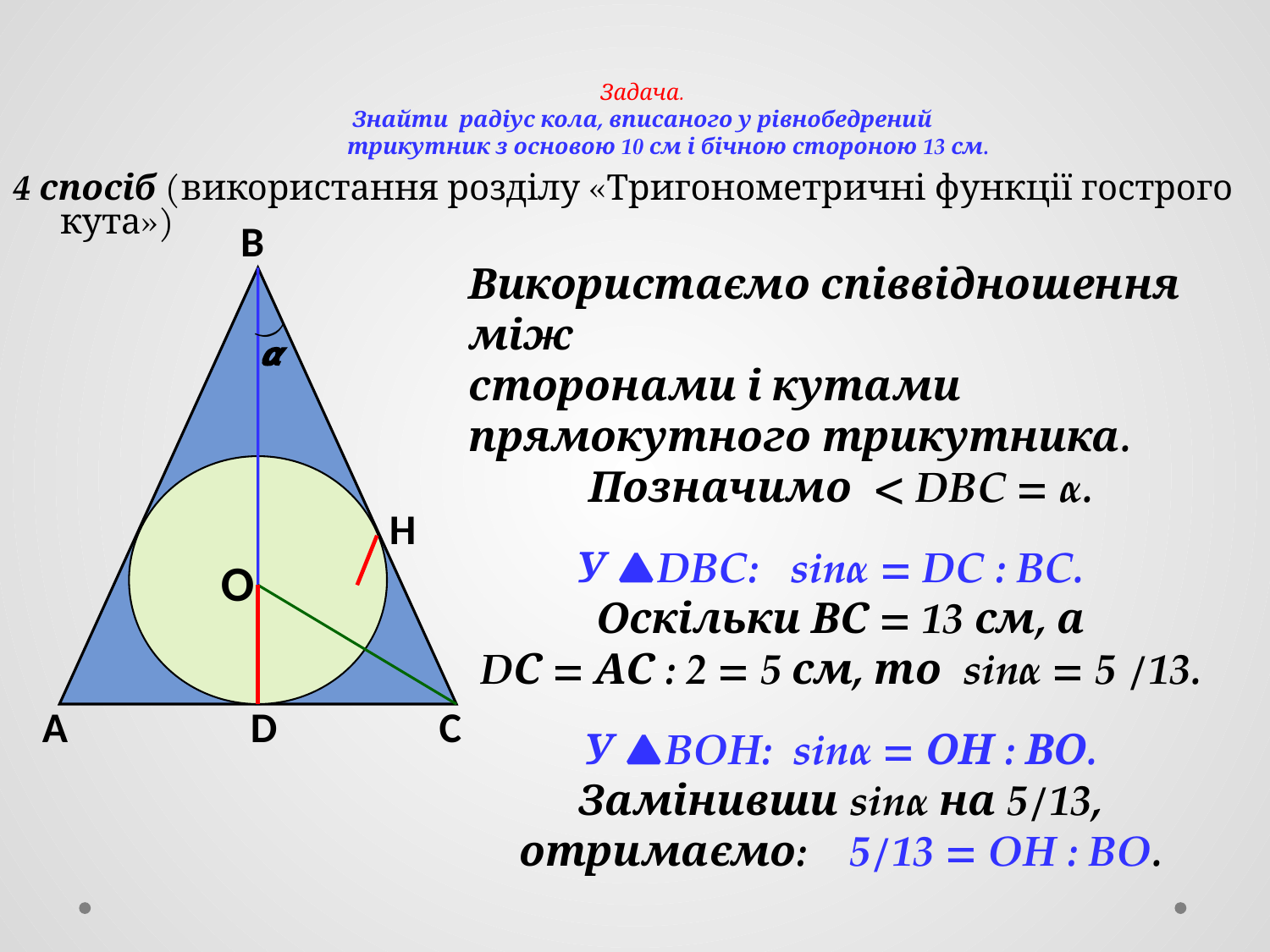

# Задача. Знайти  радіус кола, вписаного у рівнобедрений трикутник з основою 10 см і бічною стороною 13 см.

4 спосіб (використання розділу «Тригонометричні функції гострого кута»)

Використаємо співвідношення між
сторонами і кутами прямокутного трикутника.
Позначимо  < DBC = α.

У ▲DBC:   sinα = DC : BC.
Оскільки ВС = 13 см, а
DС = АС : 2 = 5 см, то  sinα = 5 /13.

У ▲BOH:  sinα = ОН : ВО. Замінивши sinα на 5/13,
 отримаємо:    5/13 = OH : BO.
В

)
𝞪

Н
О

А
D
С